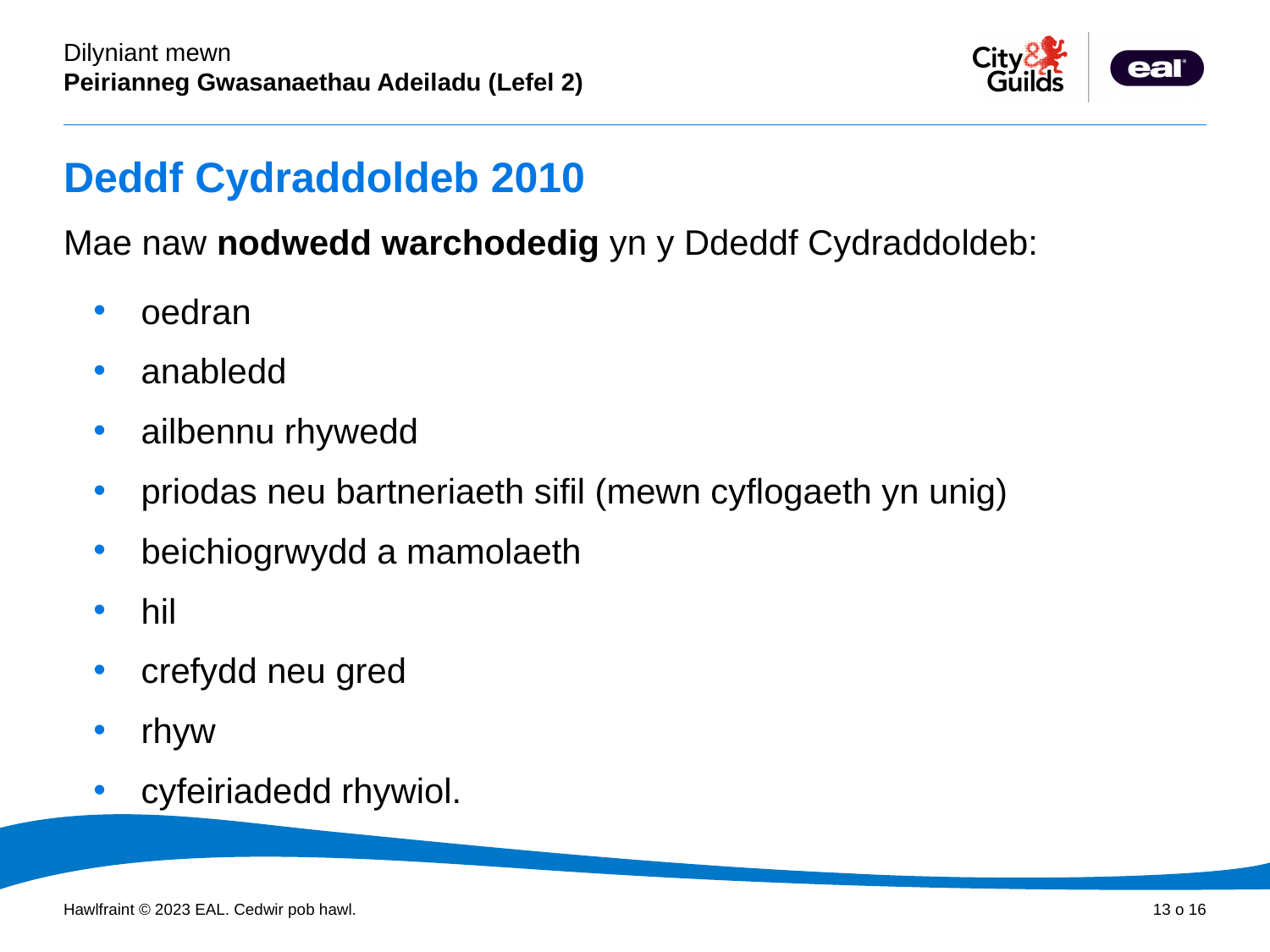

# Deddf Cydraddoldeb 2010
Mae naw nodwedd warchodedig yn y Ddeddf Cydraddoldeb:
oedran
anabledd
ailbennu rhywedd
priodas neu bartneriaeth sifil (mewn cyflogaeth yn unig)
beichiogrwydd a mamolaeth
hil
crefydd neu gred
rhyw
cyfeiriadedd rhywiol.